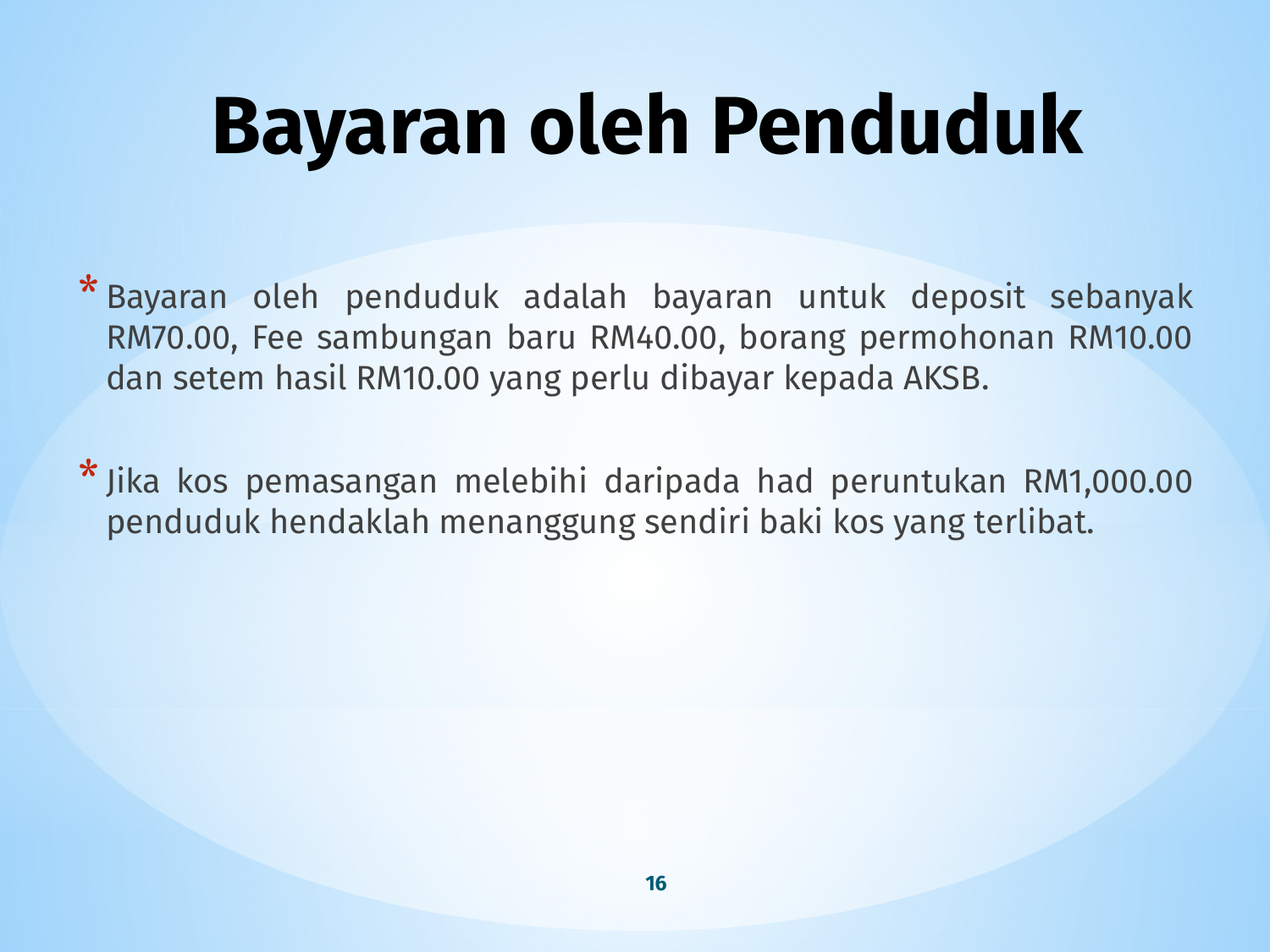

# Bayaran oleh Penduduk
Bayaran oleh penduduk adalah bayaran untuk deposit sebanyak RM70.00, Fee sambungan baru RM40.00, borang permohonan RM10.00 dan setem hasil RM10.00 yang perlu dibayar kepada AKSB.

Jika kos pemasangan melebihi daripada had peruntukan RM1,000.00 penduduk hendaklah menanggung sendiri baki kos yang terlibat.
16